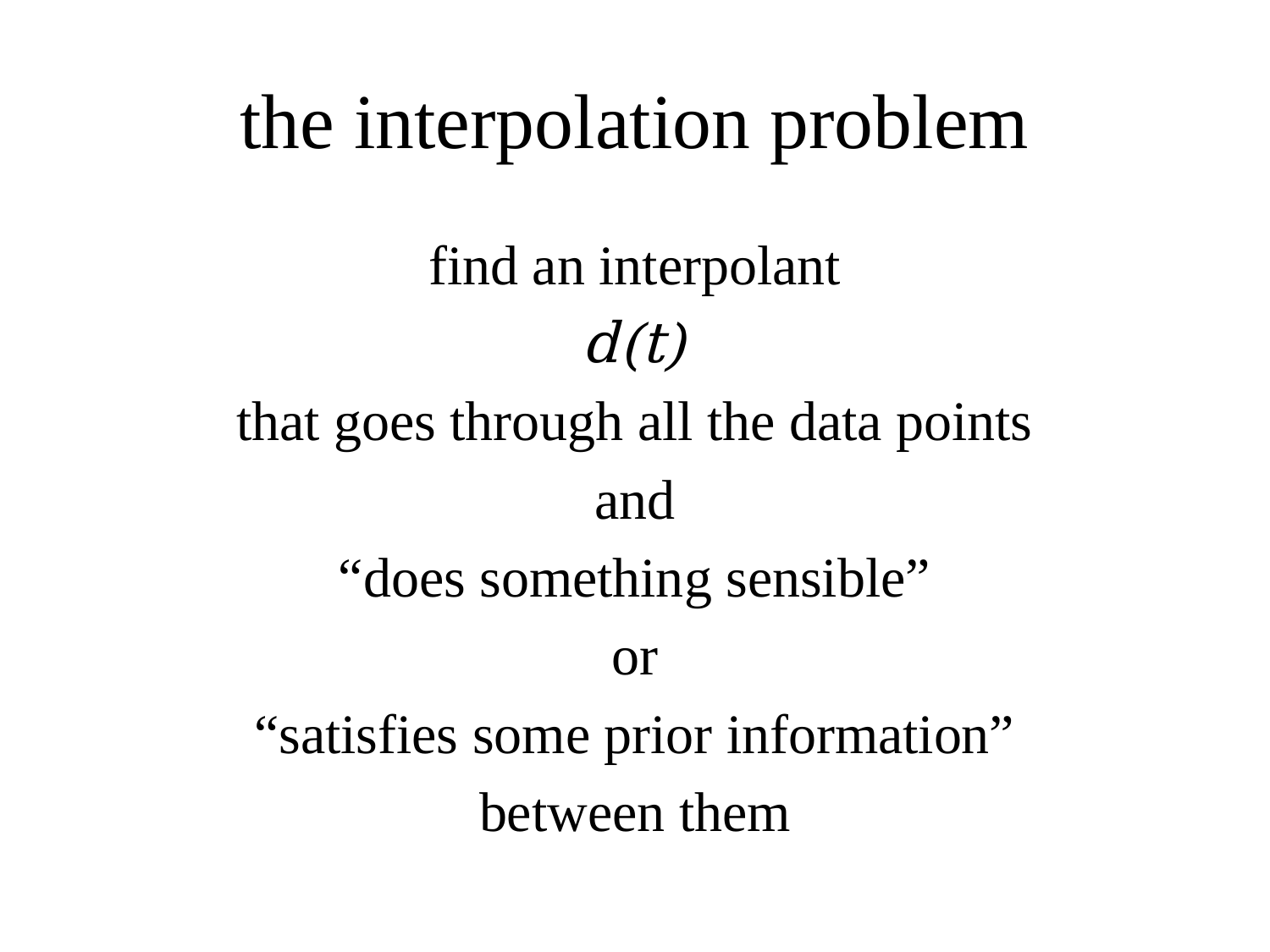

# the interpolation problem
find an interpolant
d(t)
that goes through all the data points
and
“does something sensible”
or
“satisfies some prior information”
between them